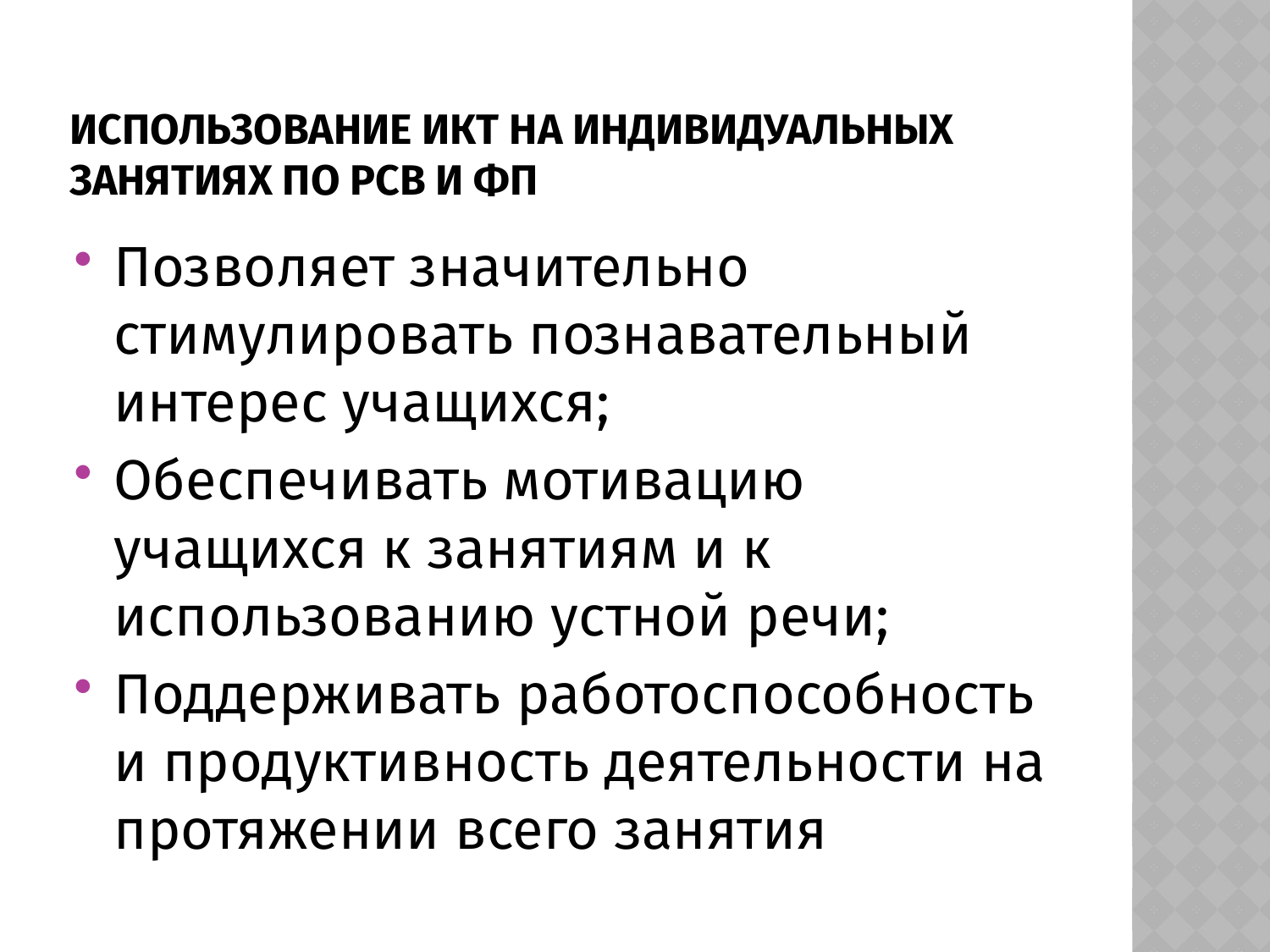

# Использование ИКТ на индивидуальных занятиях по РСВ и ФП
Позволяет значительно стимулировать познавательный интерес учащихся;
Обеспечивать мотивацию учащихся к занятиям и к использованию устной речи;
Поддерживать работоспособность и продуктивность деятельности на протяжении всего занятия